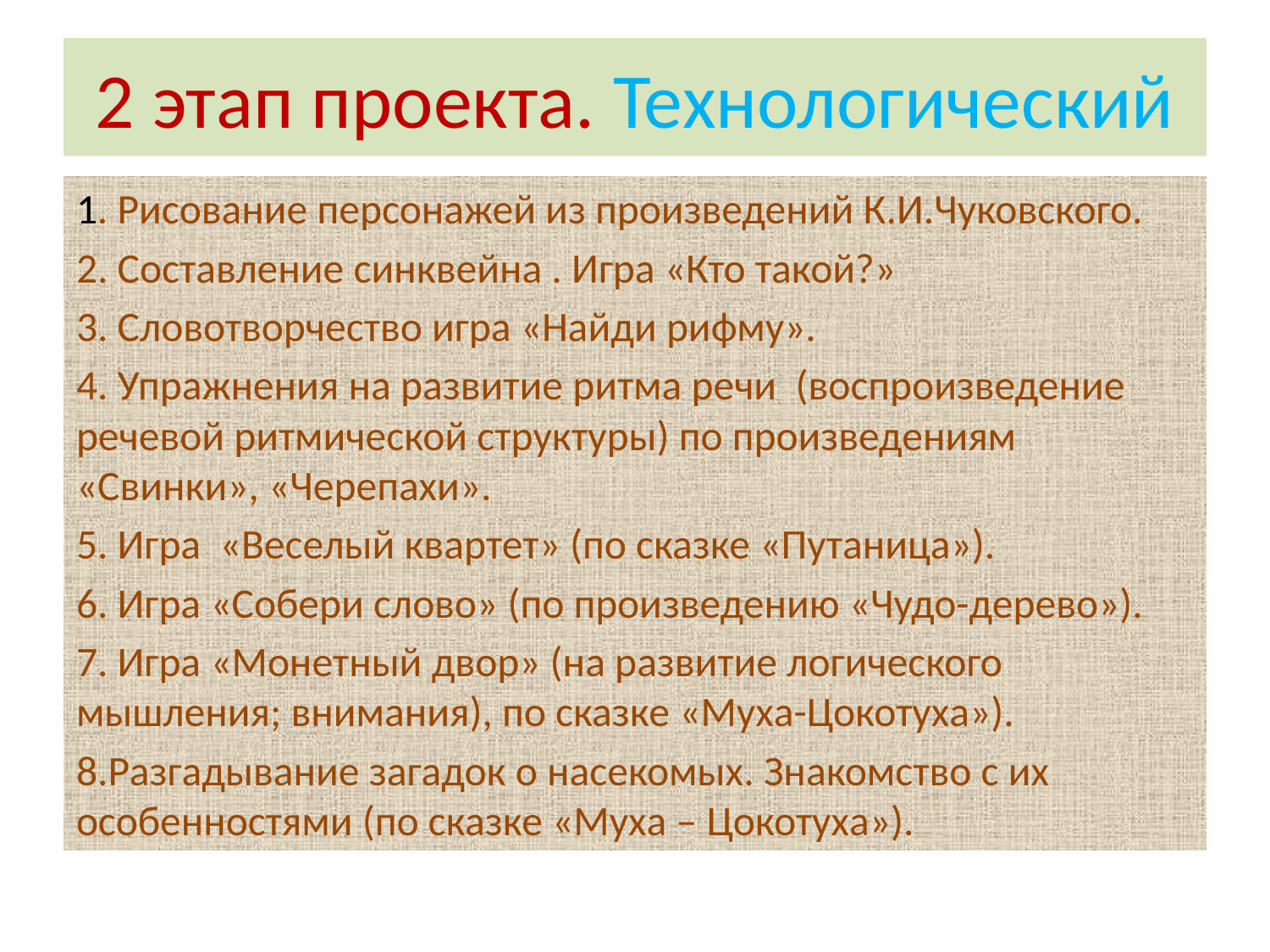

# 2 этап проекта. Технологический
1. Рисование персонажей из произведений К.И.Чуковского.
2. Составление синквейна . Игра «Кто такой?»
3. Словотворчество игра «Найди рифму».
4. Упражнения на развитие ритма речи  (воспроизведение речевой ритмической структуры) по произведениям «Свинки», «Черепахи».
5. Игра  «Веселый квартет» (по сказке «Путаница»).
6. Игра «Собери слово» (по произведению «Чудо-дерево»).
7. Игра «Монетный двор» (на развитие логического мышления; внимания), по сказке «Муха-Цокотуха»).
8.Разгадывание загадок о насекомых. Знакомство с их особенностями (по сказке «Муха – Цокотуха»).